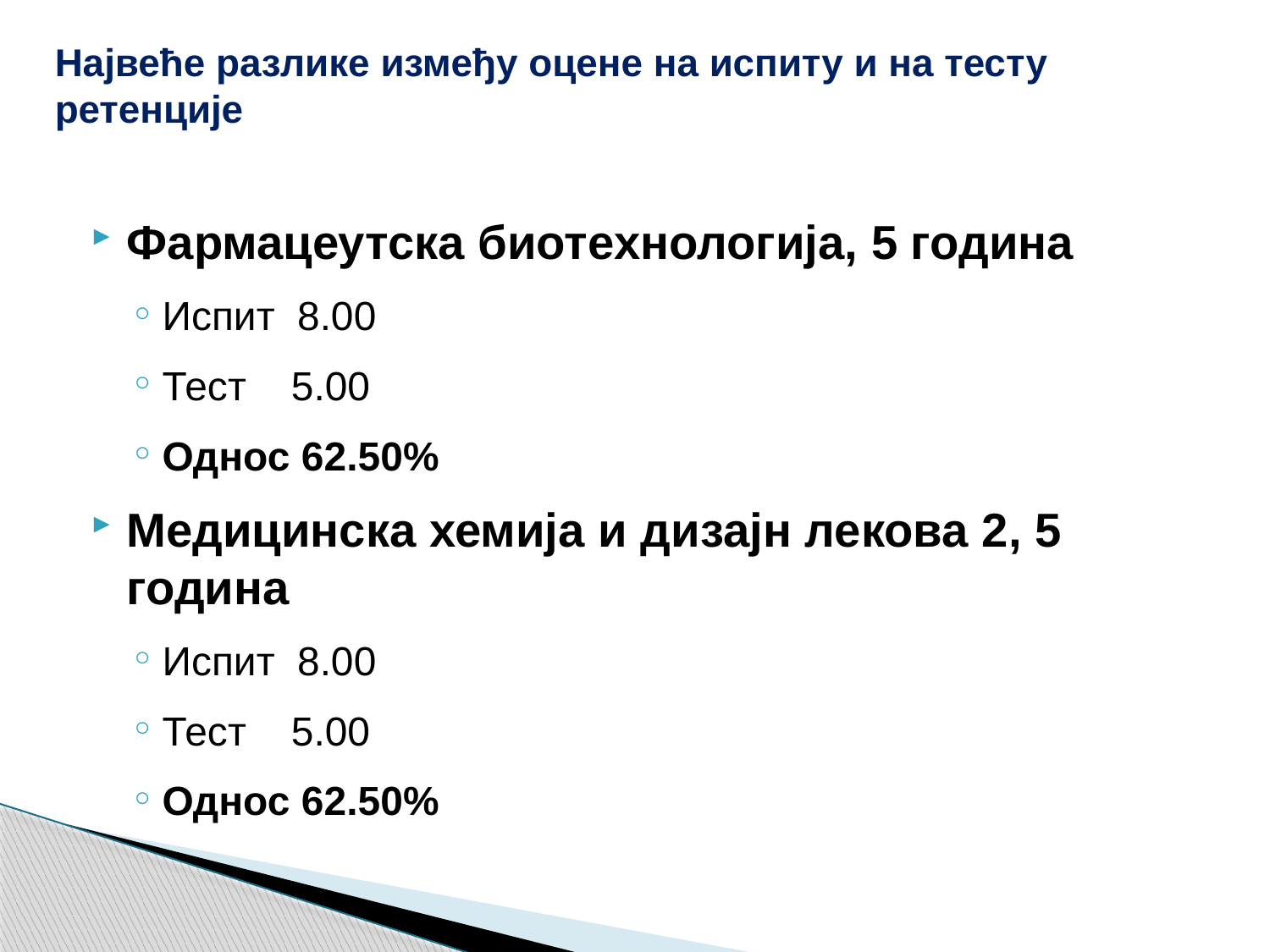

# Највеће разлике између оцене на испиту и на тесту ретенције
Фармацеутска биотехнологија, 5 година
Испит  8.00
Тест    5.00
Однос 62.50%
Медицинска хемија и дизајн лекова 2, 5 година
Испит  8.00
Тест    5.00
Однос 62.50%